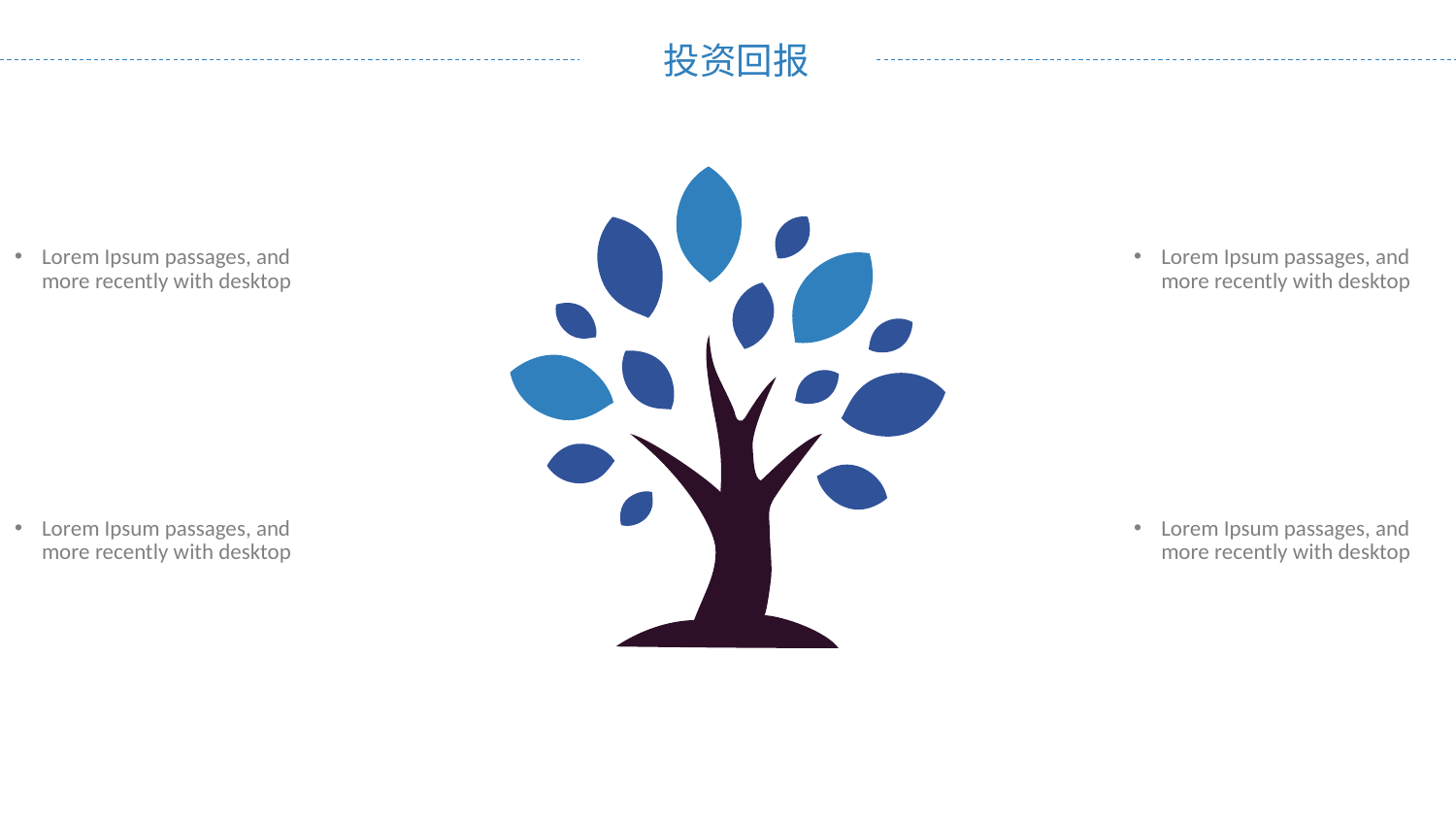

Lorem Ipsum passages, and more recently with desktop

Lorem Ipsum passages, and more recently with desktop

Lorem Ipsum passages, and more recently with desktop

Lorem Ipsum passages, and more recently with desktop